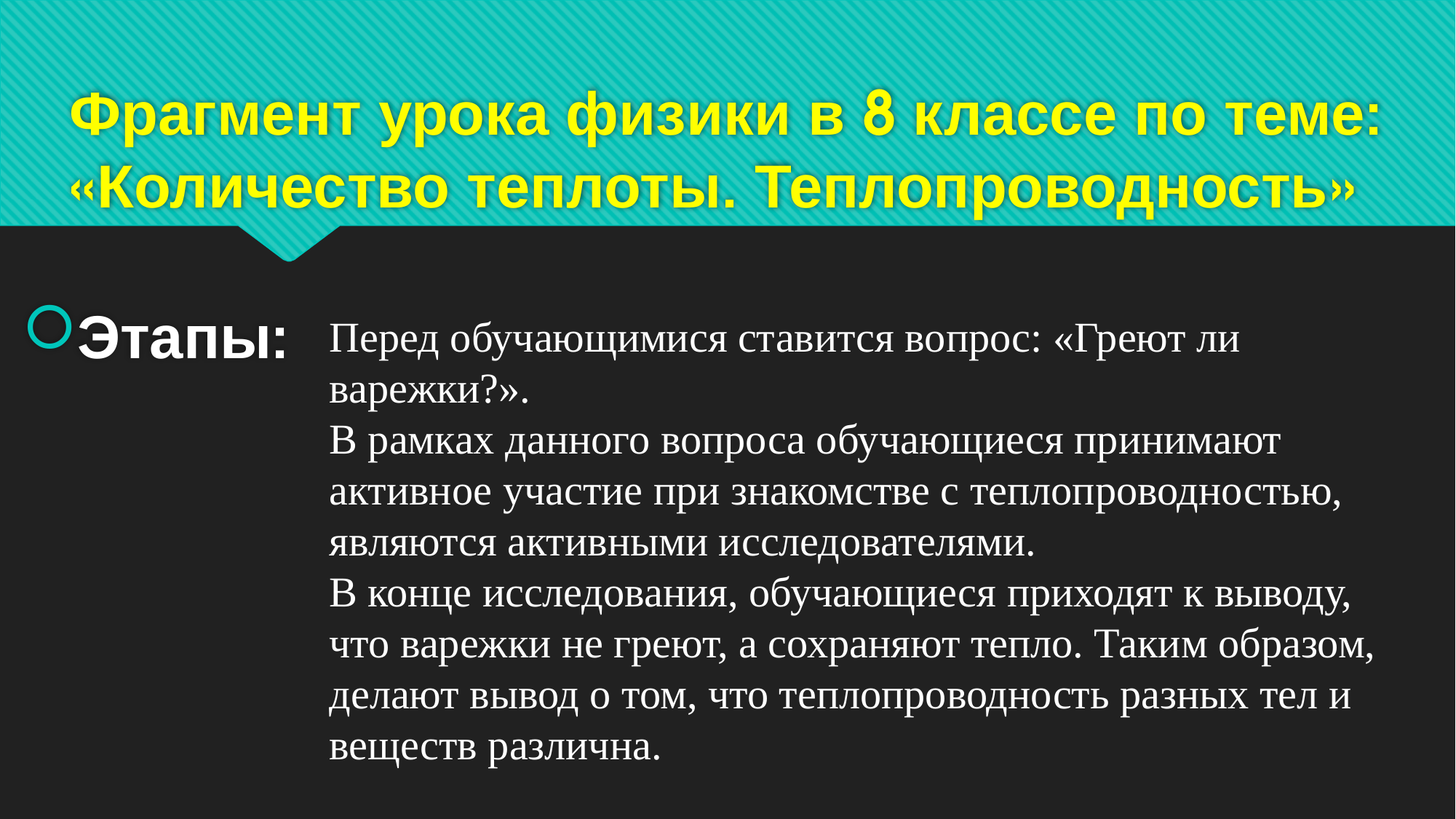

# Фрагмент урока физики в 8 классе по теме: «Количество теплоты. Теплопроводность»
Этапы:

Перед обучающимися ставится вопрос: «Греют ли варежки?».
В рамках данного вопроса обучающиеся принимают активное участие при знакомстве с теплопроводностью, являются активными исследователями.
В конце исследования, обучающиеся приходят к выводу, что варежки не греют, а сохраняют тепло. Таким образом, делают вывод о том, что теплопроводность разных тел и веществ различна.